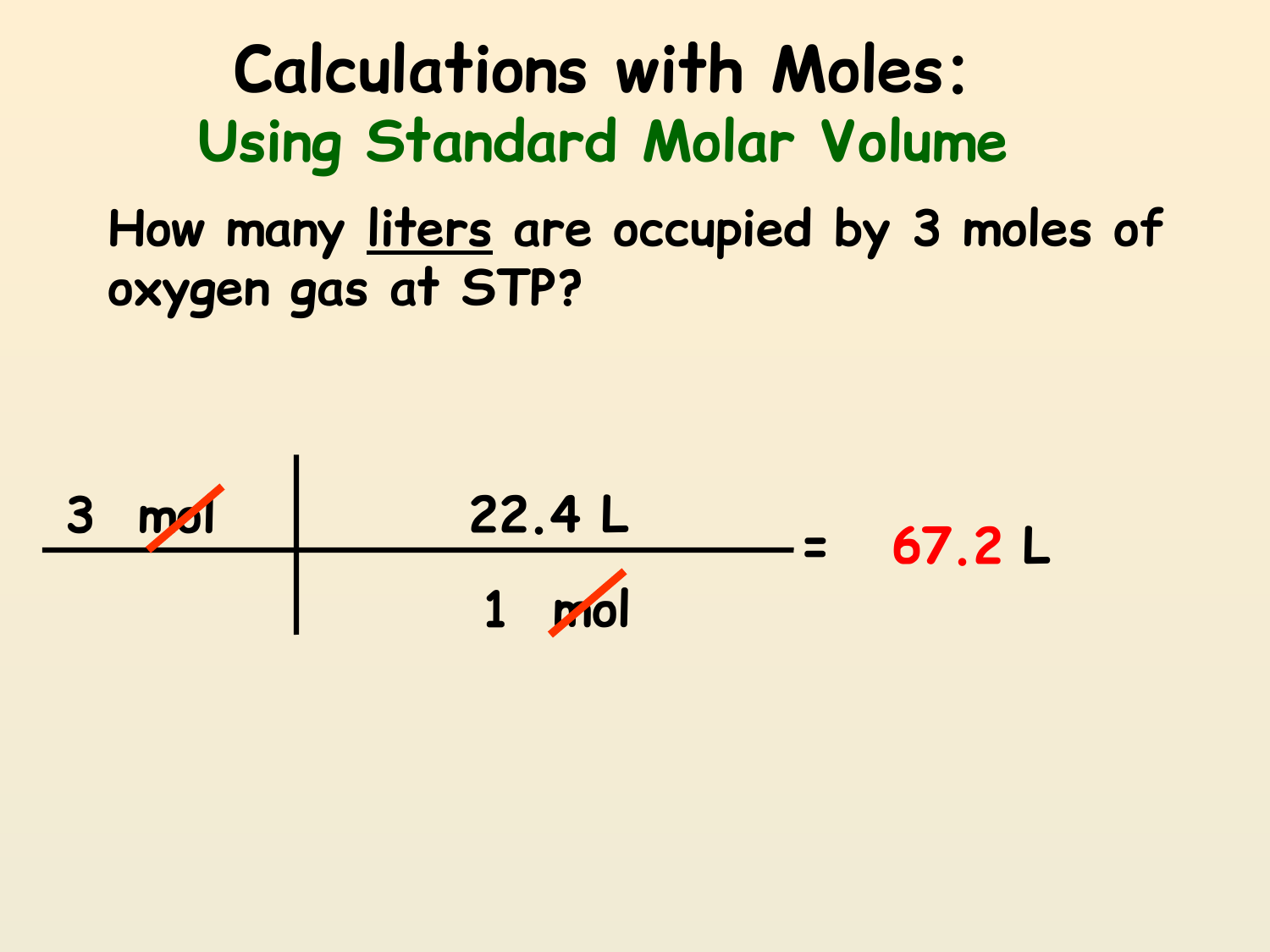

# Calculations with Moles: Using Standard Molar Volume
How many liters are occupied by 3 moles of oxygen gas at STP?

       22.4 L
 3  mol

  =         L
67.2

 1  mol